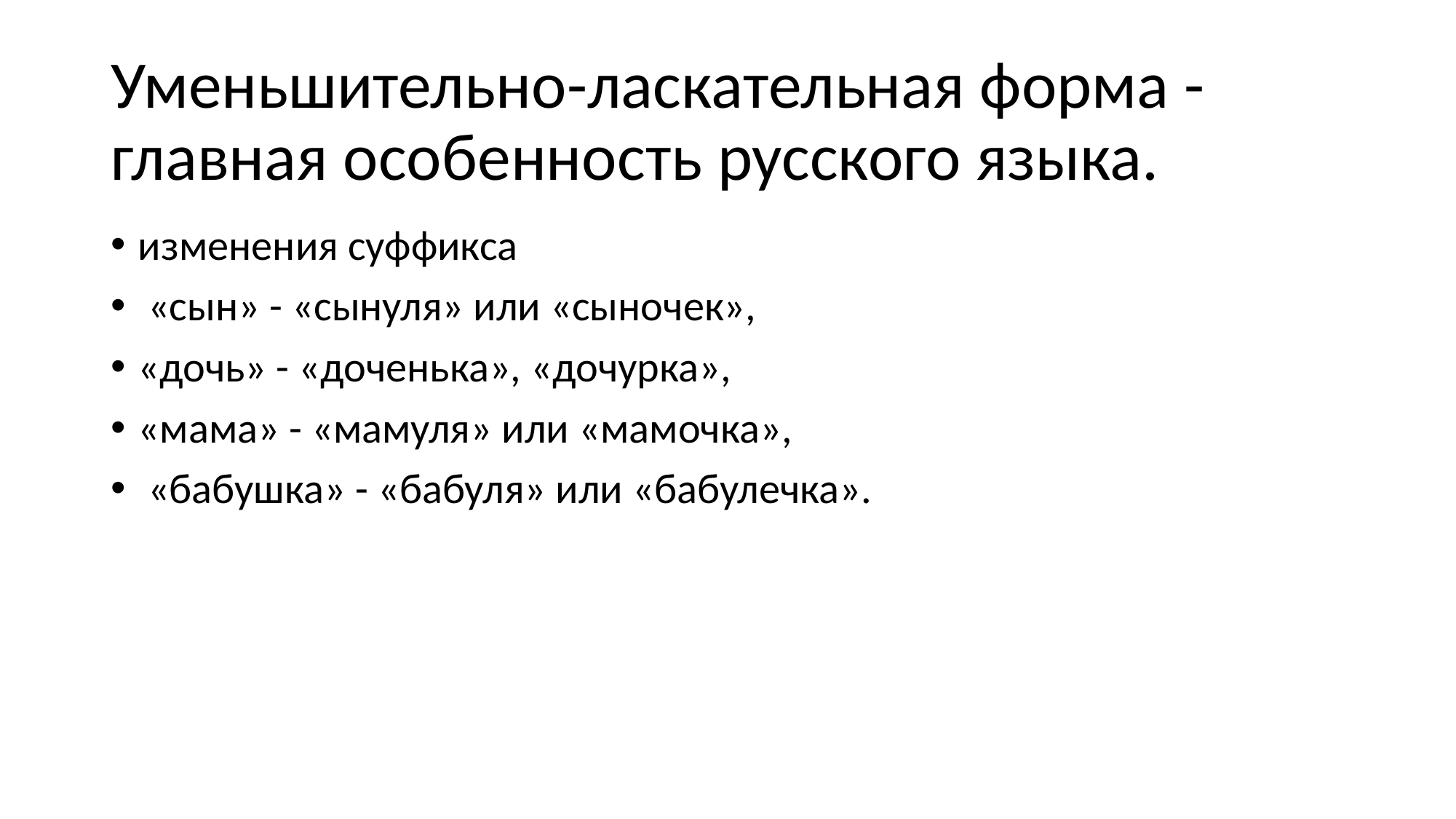

# Уменьшительно-ласкательная форма - главная особенность русского языка.
изменения суффикса
 «сын» - «сынуля» или «сыночек»,
«дочь» - «доченька», «дочурка»,
«мама» - «мамуля» или «мамочка»,
 «бабушка» - «бабуля» или «бабулечка».